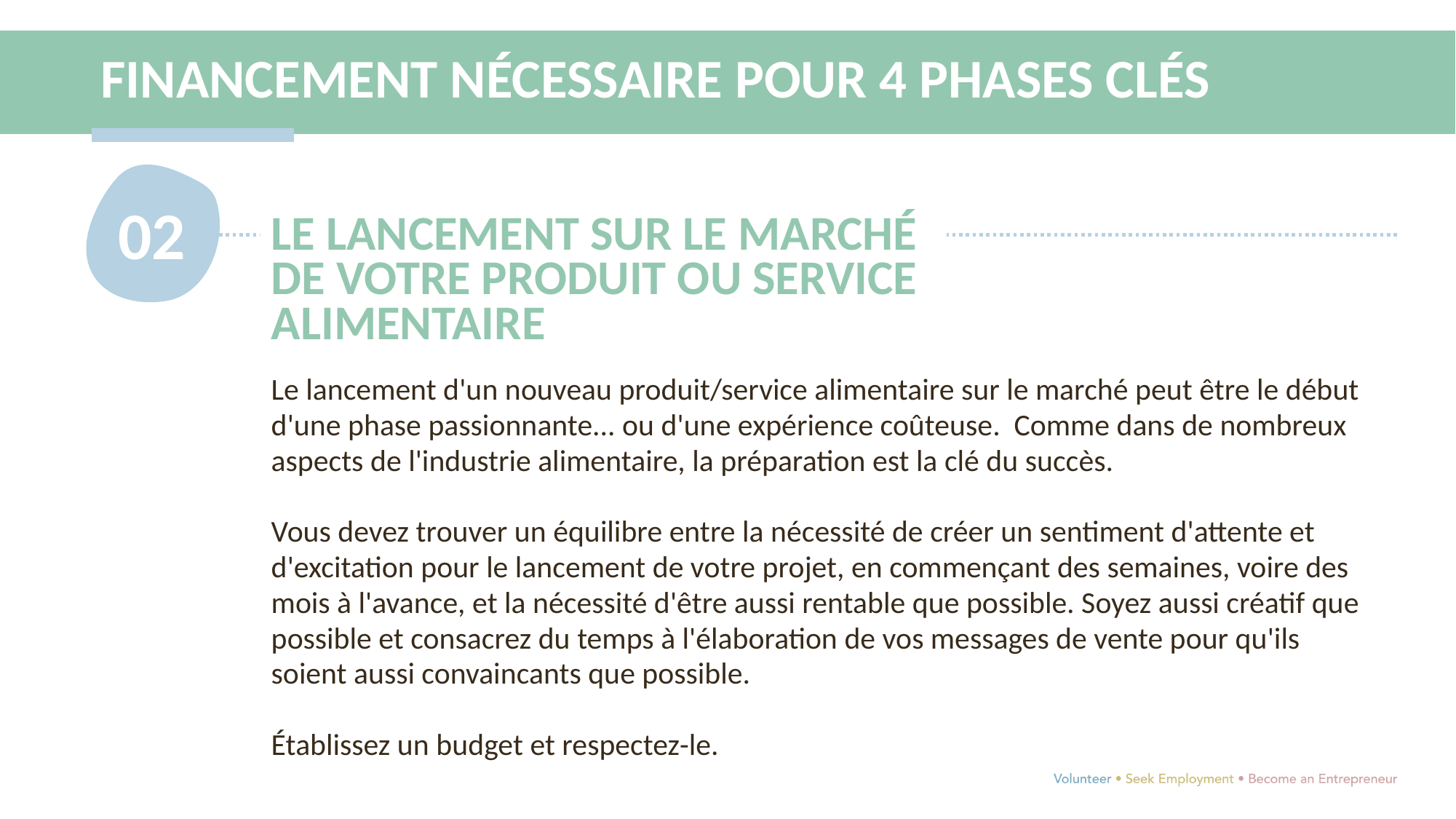

FINANCEMENT NÉCESSAIRE POUR 4 PHASES CLÉS

02
LE LANCEMENT SUR LE MARCHÉ DE VOTRE PRODUIT OU SERVICE ALIMENTAIRE
Le lancement d'un nouveau produit/service alimentaire sur le marché peut être le début d'une phase passionnante... ou d'une expérience coûteuse.  Comme dans de nombreux aspects de l'industrie alimentaire, la préparation est la clé du succès.

Vous devez trouver un équilibre entre la nécessité de créer un sentiment d'attente et d'excitation pour le lancement de votre projet, en commençant des semaines, voire des mois à l'avance, et la nécessité d'être aussi rentable que possible. Soyez aussi créatif que possible et consacrez du temps à l'élaboration de vos messages de vente pour qu'ils soient aussi convaincants que possible.

Établissez un budget et respectez-le.